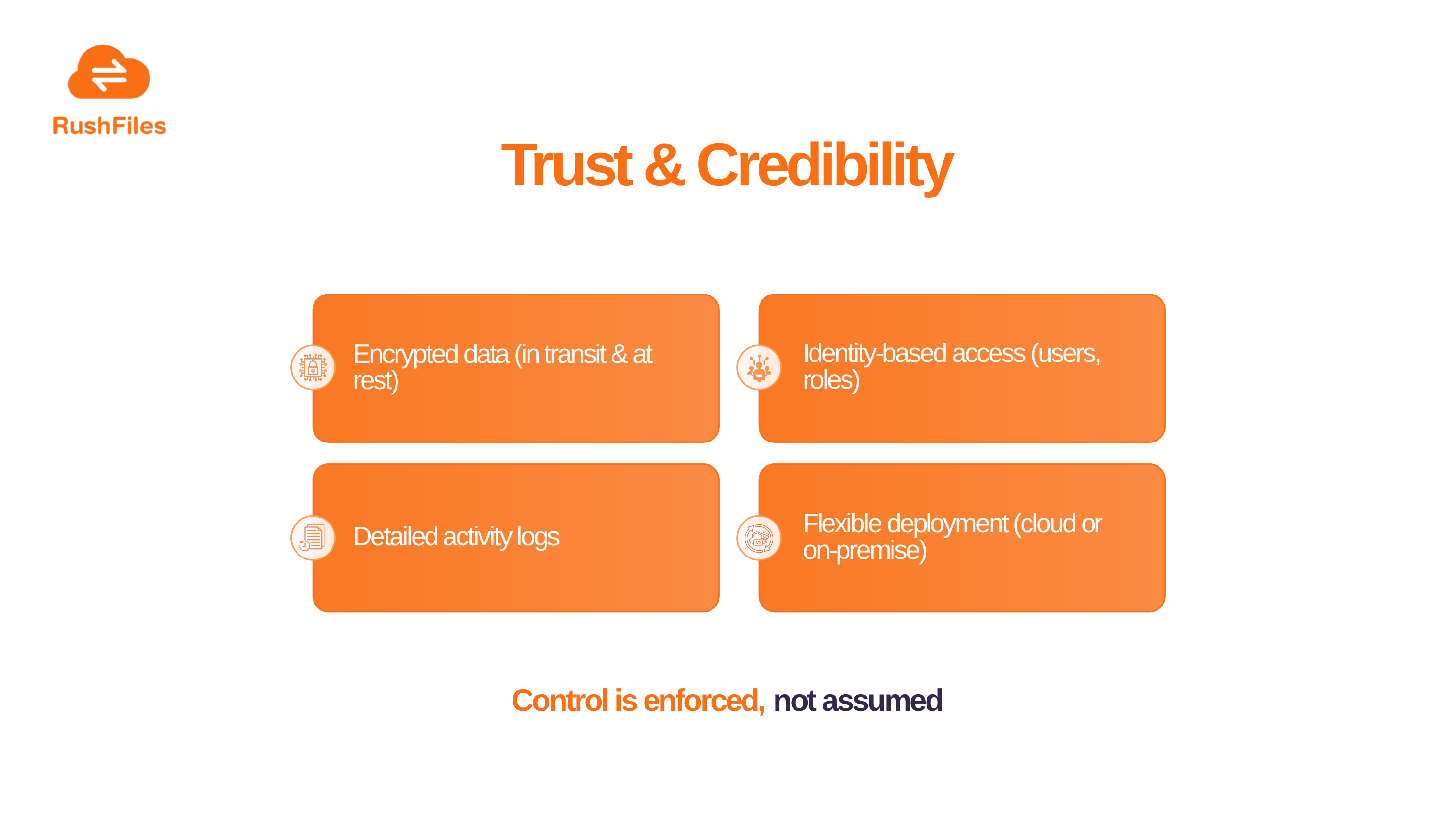

Trust & Credibility

Identity-based access (users, roles)
Encrypted data (in transit & at rest)

Flexible deployment (cloud or on-premise)

Detailed activity logs

Control is enforced, not assumed